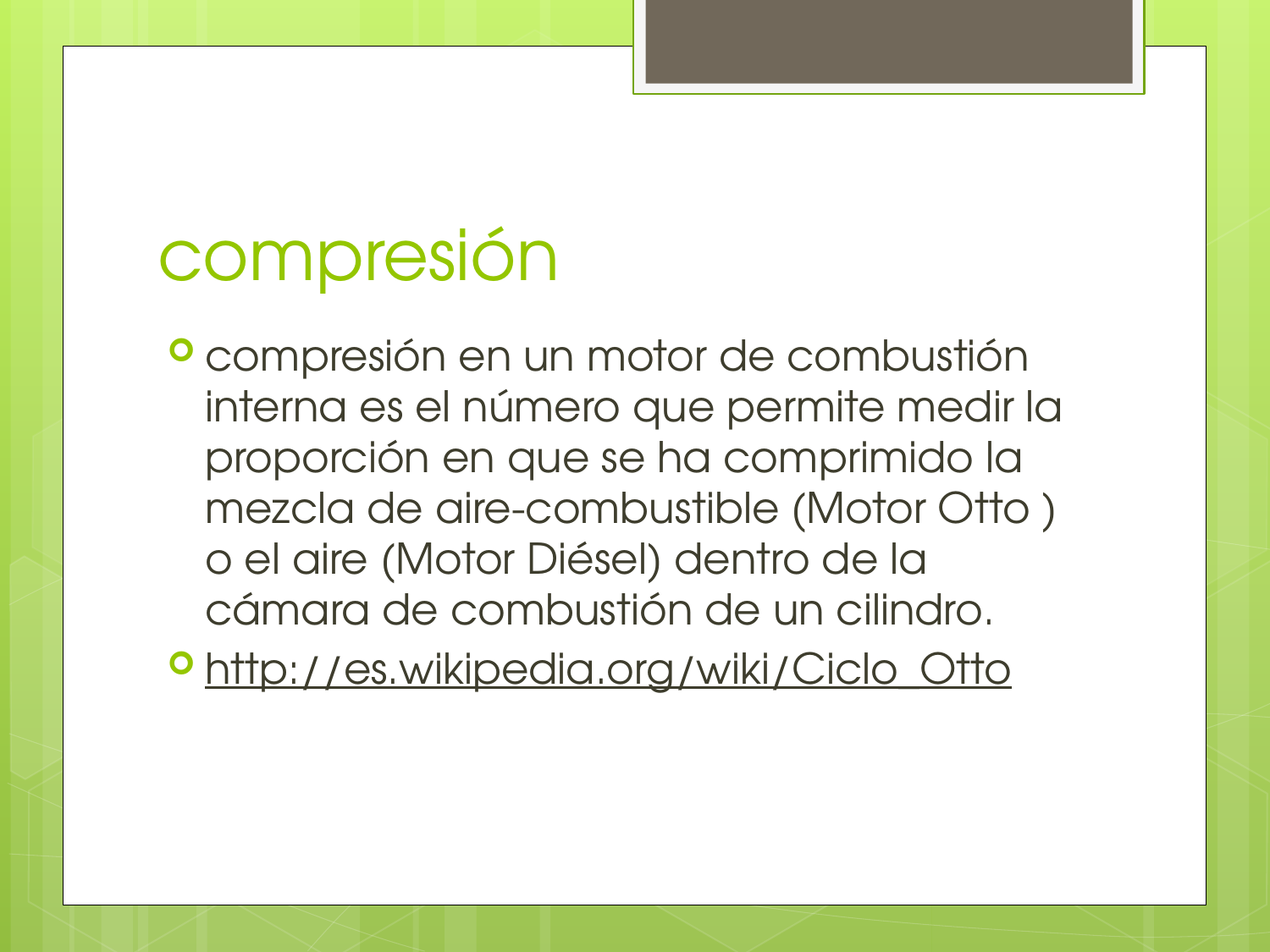

# compresión
compresión en un motor de combustión interna es el número que permite medir la proporción en que se ha comprimido la mezcla de aire-combustible (Motor Otto ) o el aire (Motor Diésel) dentro de la cámara de combustión de un cilindro.
http://es.wikipedia.org/wiki/Ciclo_Otto